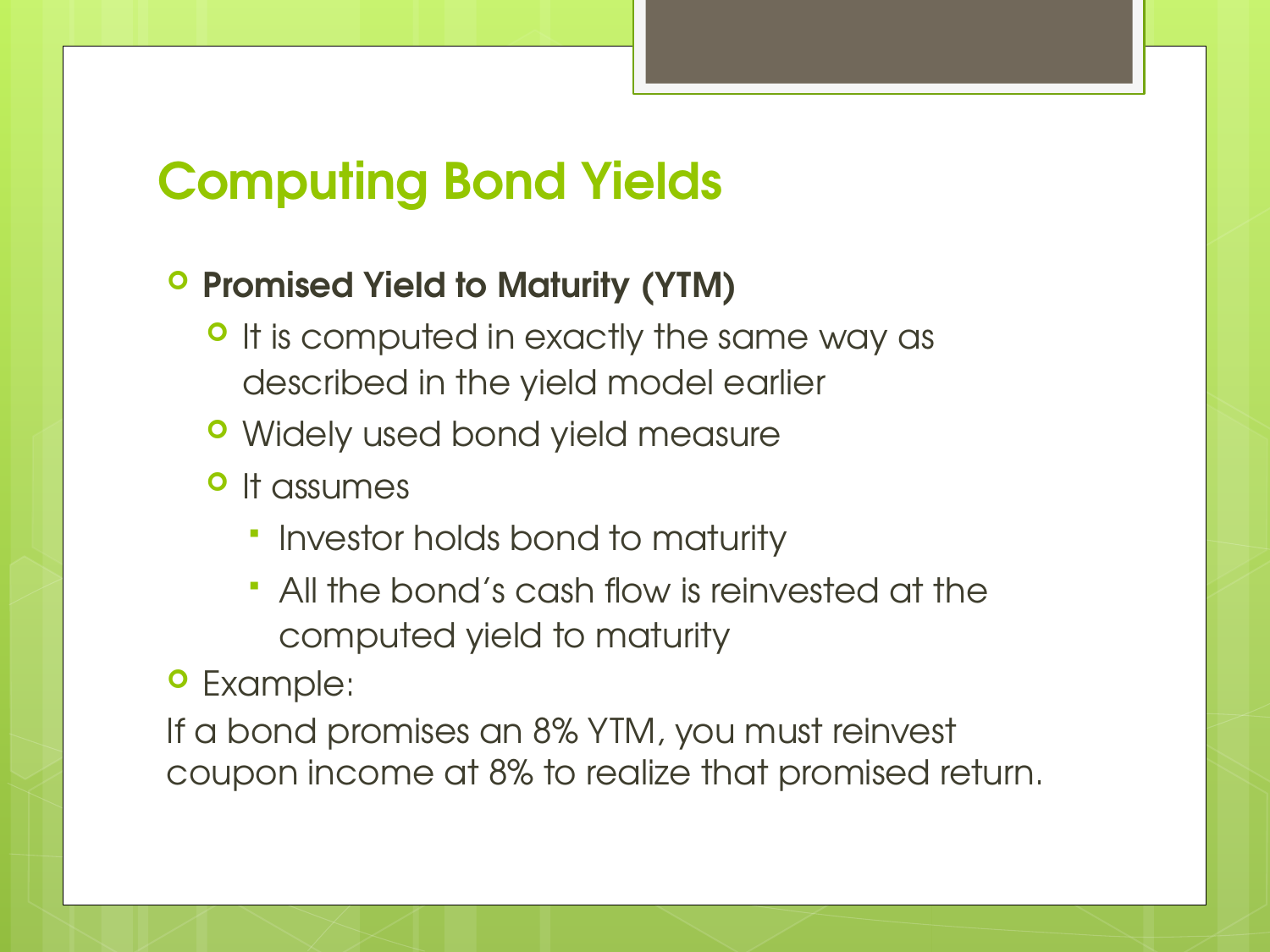

# Computing Bond Yields
Promised Yield to Maturity (YTM)
It is computed in exactly the same way as described in the yield model earlier
Widely used bond yield measure
It assumes
Investor holds bond to maturity
All the bond’s cash flow is reinvested at the computed yield to maturity
Example:
If a bond promises an 8% YTM, you must reinvest coupon income at 8% to realize that promised return.